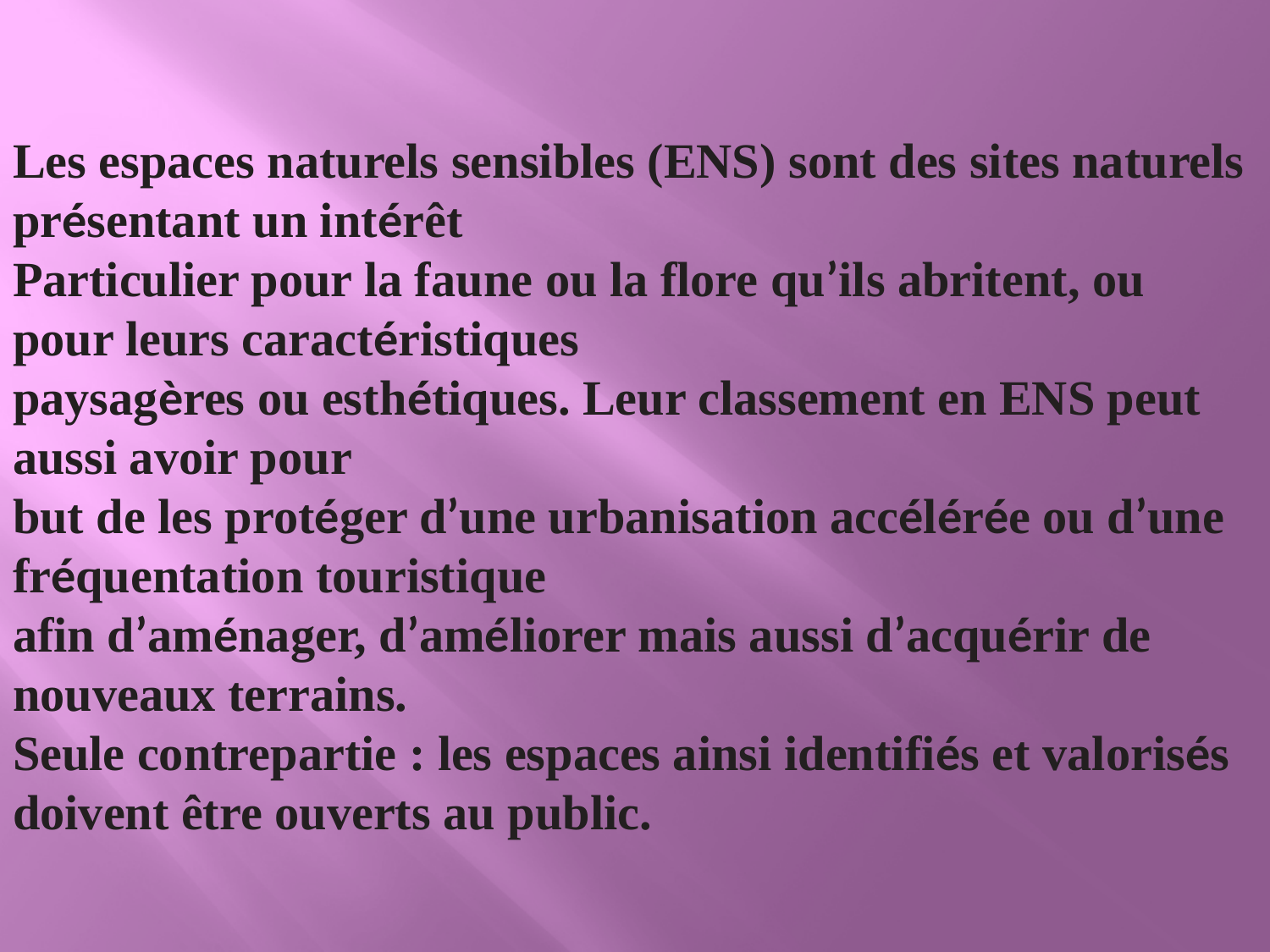

Les espaces naturels sensibles (ENS) sont des sites naturels présentant un intérêt
Particulier pour la faune ou la flore qu’ils abritent, ou pour leurs caractéristiques
paysagères ou esthétiques. Leur classement en ENS peut aussi avoir pour
but de les protéger d’une urbanisation accélérée ou d’une fréquentation touristique
afin d’aménager, d’améliorer mais aussi d’acquérir de nouveaux terrains.
Seule contrepartie : les espaces ainsi identifiés et valorisés doivent être ouverts au public.